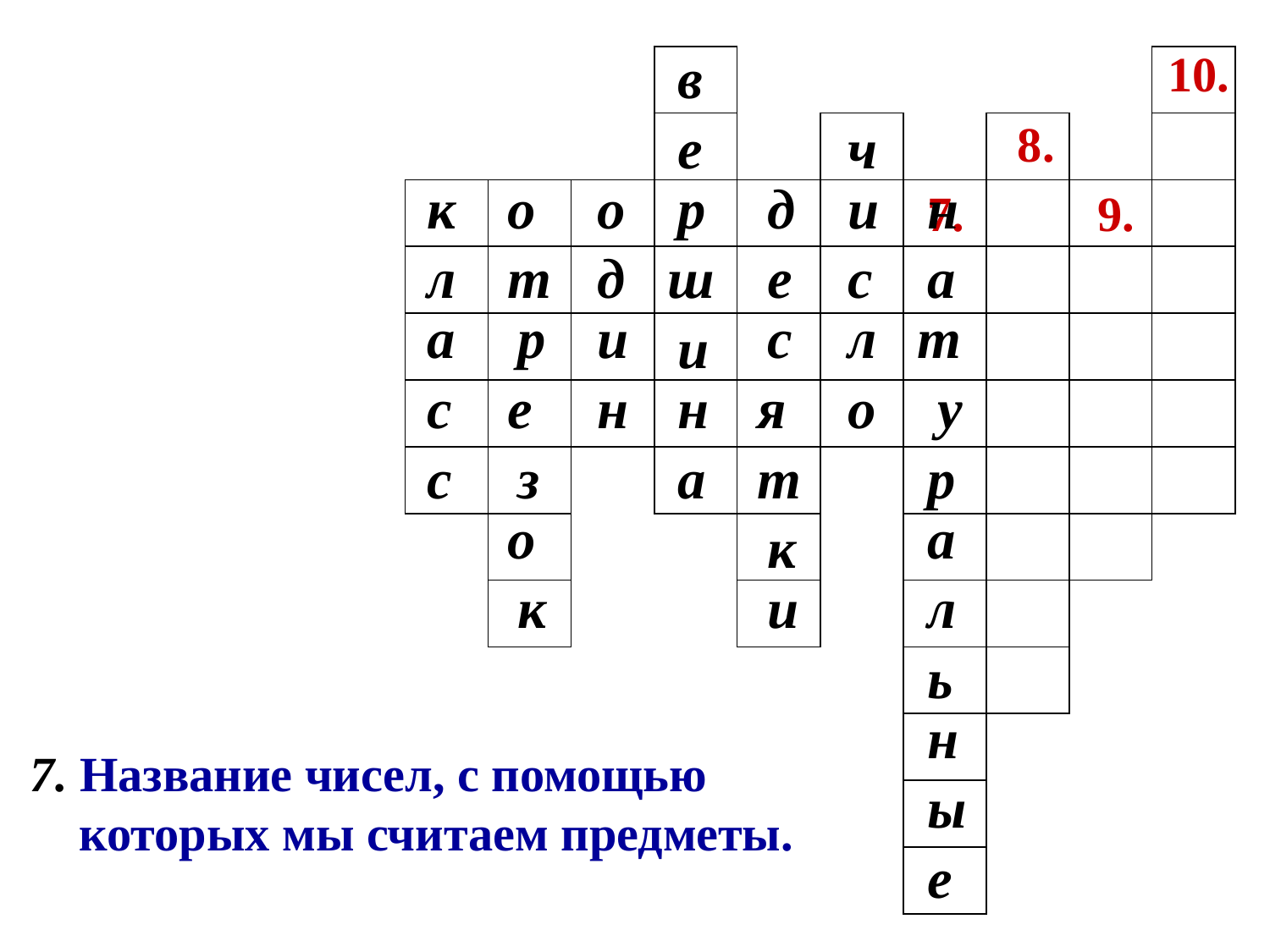

в
10.
|  |  |  |  |  |  |  |  |  |  |
| --- | --- | --- | --- | --- | --- | --- | --- | --- | --- |
|  |  |  |  |  |  |  |  |  |  |
|  |  |  |  |  |  |  |  |  |  |
|  |  |  |  |  |  |  |  |  |  |
|  |  |  |  |  |  |  |  |  |  |
|  |  |  |  |  |  |  |  |  |  |
|  |  |  |  |  |  |  |  |  |  |
|  |  |  |  |  |  |  |  |  |  |
|  |  |  |  |  |  |  |  |  |  |
|  |  |  |  |  |  |  |  |  |  |
|  |  |  |  |  |  |  |  |  |  |
|  |  |  |  |  |  |  |  |  |  |
|  |  |  |  |  |  |  |  |  |  |
е
ч
8.
к
о
о
р
д
и
н
7.
9.
л
т
д
ш
е
с
а
а
р
и
с
л
т
и
с
е
н
н
я
о
у
с
з
а
т
р
о
а
к
к
и
л
ь
н
7. Название чисел, с помощью
    которых мы считаем предметы.
ы
е